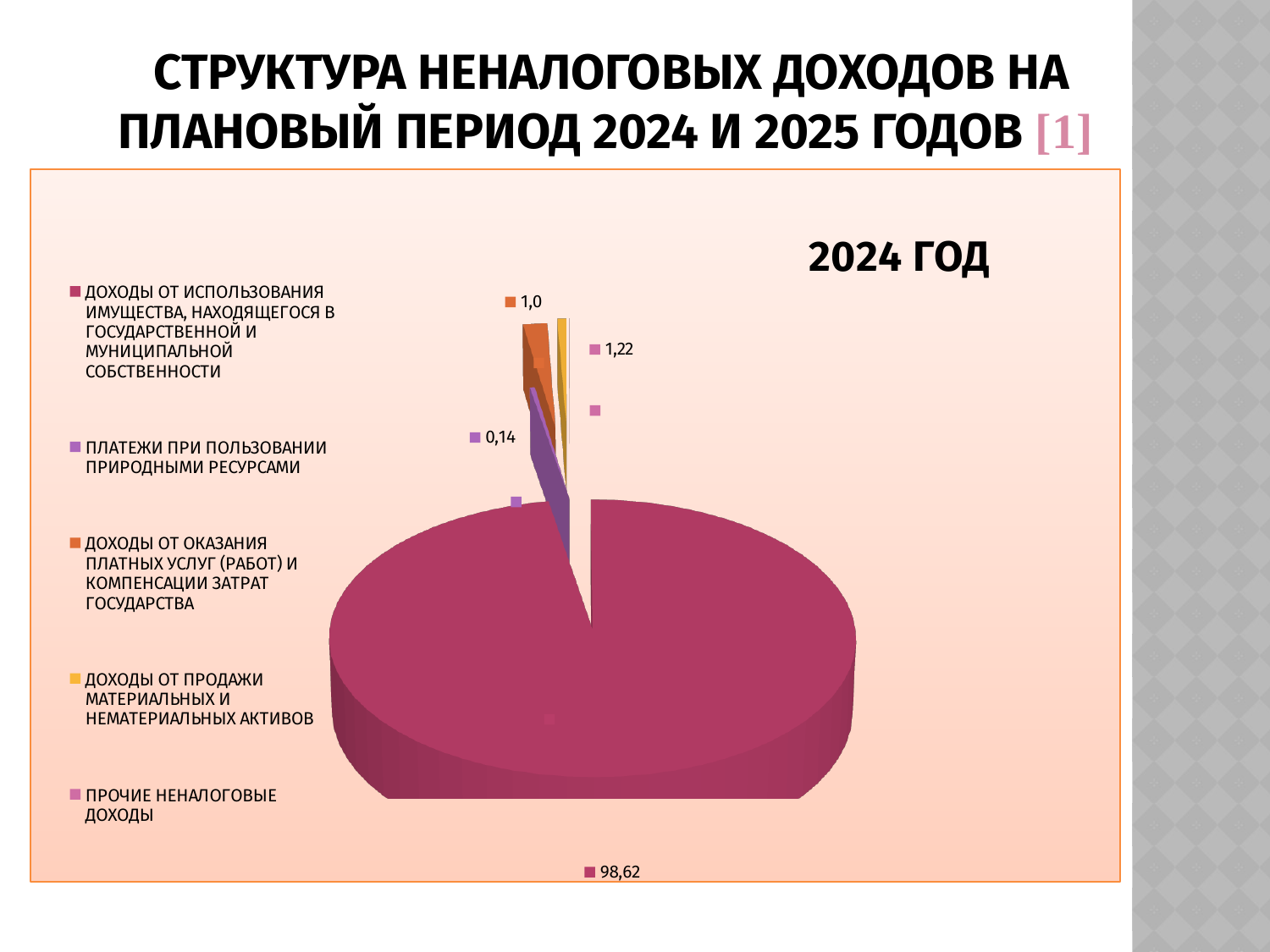

# СТРУКТУРА НЕНАЛОГОВЫХ ДОХОДОВ НА ПЛАНОВЫЙ ПЕРИОД 2024 И 2025 ГОДОВ [1]

[unsupported chart]